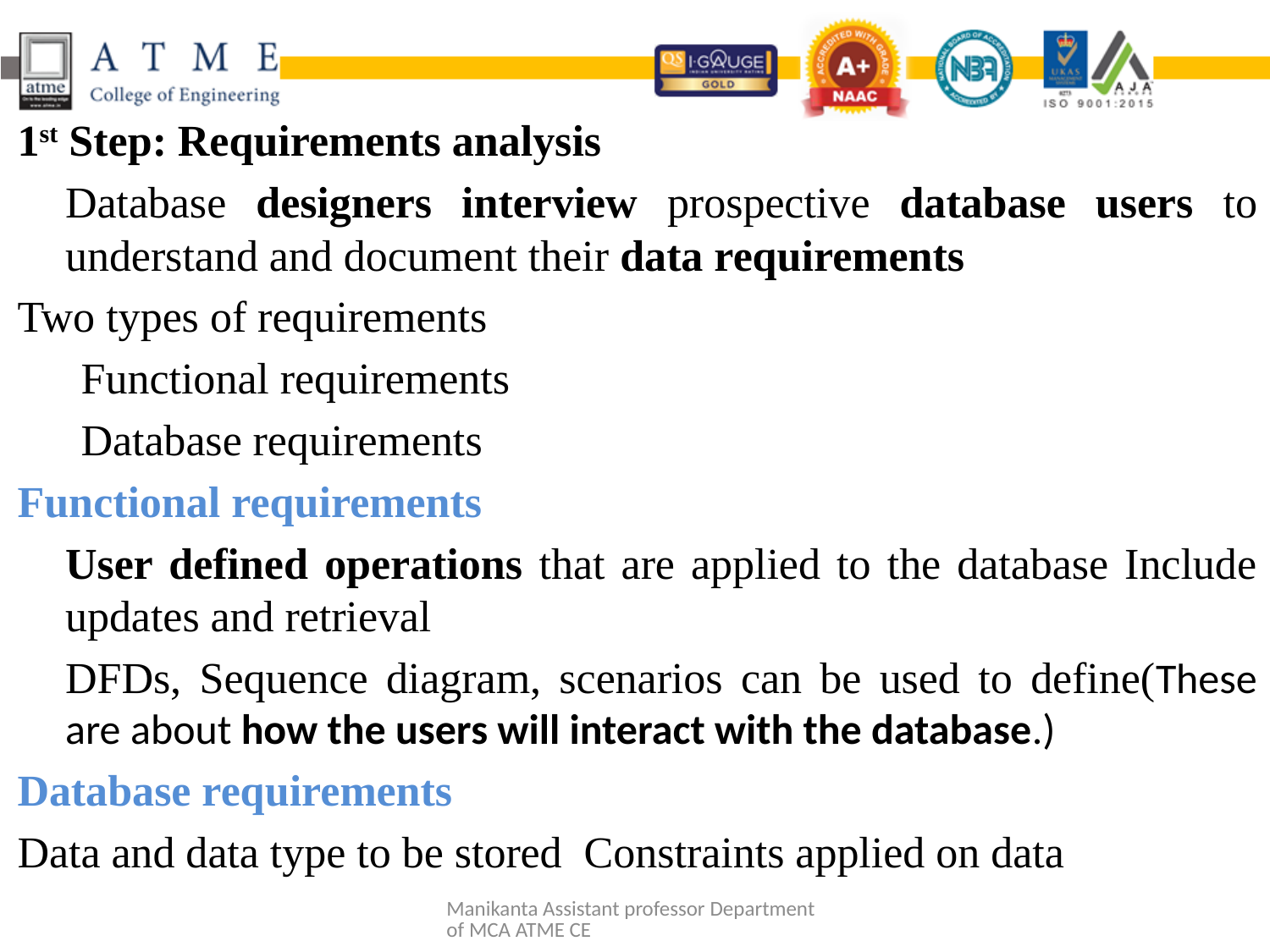

1st Step: Requirements analysis
	Database designers interview prospective database users to understand and document their data requirements
Two types of requirements
Functional requirements
Database requirements
Functional requirements
	User defined operations that are applied to the database Include updates and retrieval
	DFDs, Sequence diagram, scenarios can be used to define(These are about how the users will interact with the database.)
Database requirements
Data and data type to be stored  Constraints applied on data

Manikanta Assistant professor Department of MCA ATME CE